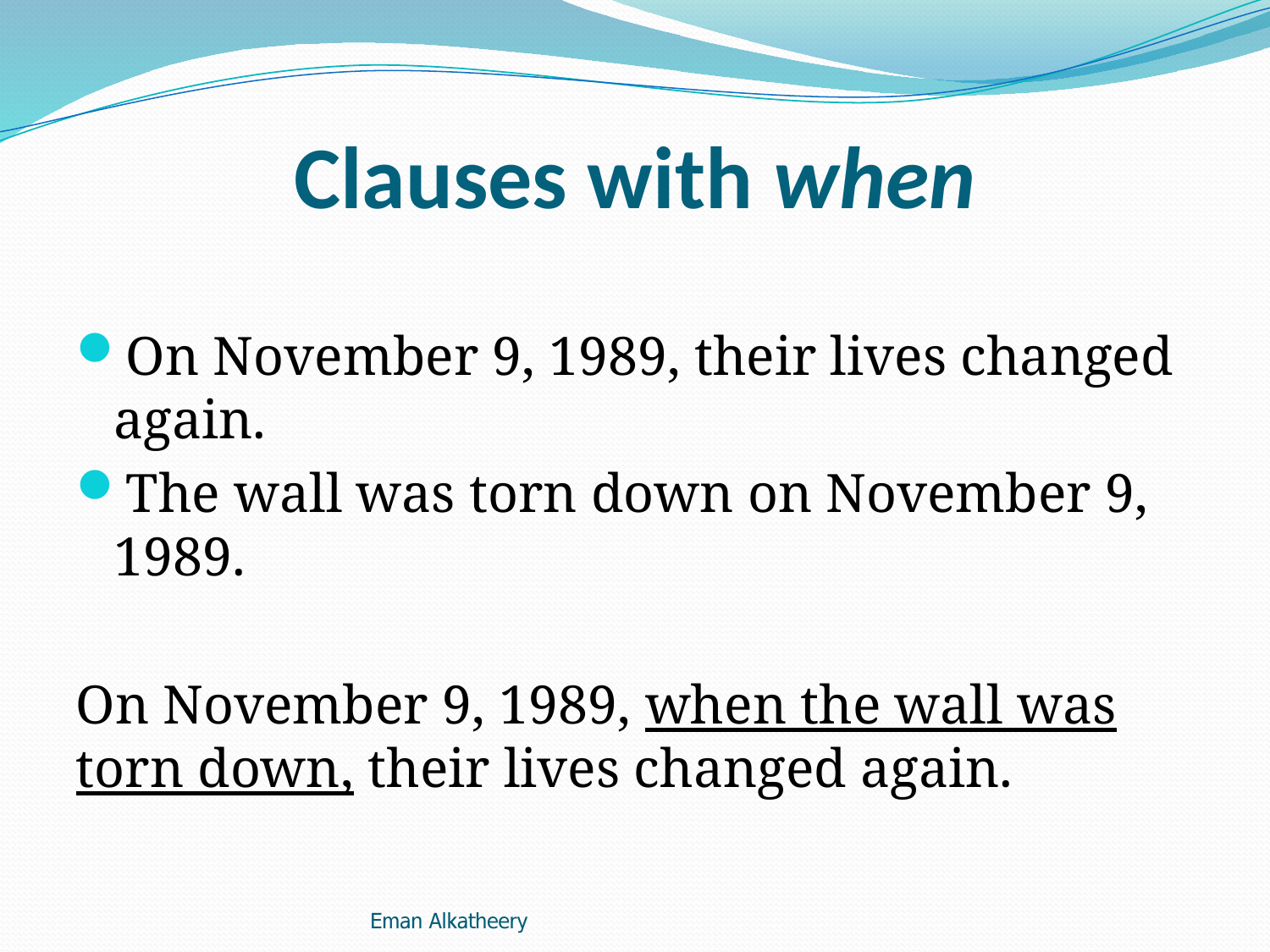

# Clauses with when
On November 9, 1989, their lives changed again.
The wall was torn down on November 9, 1989.

On November 9, 1989, when the wall was torn down, their lives changed again.

Eman Alkatheery